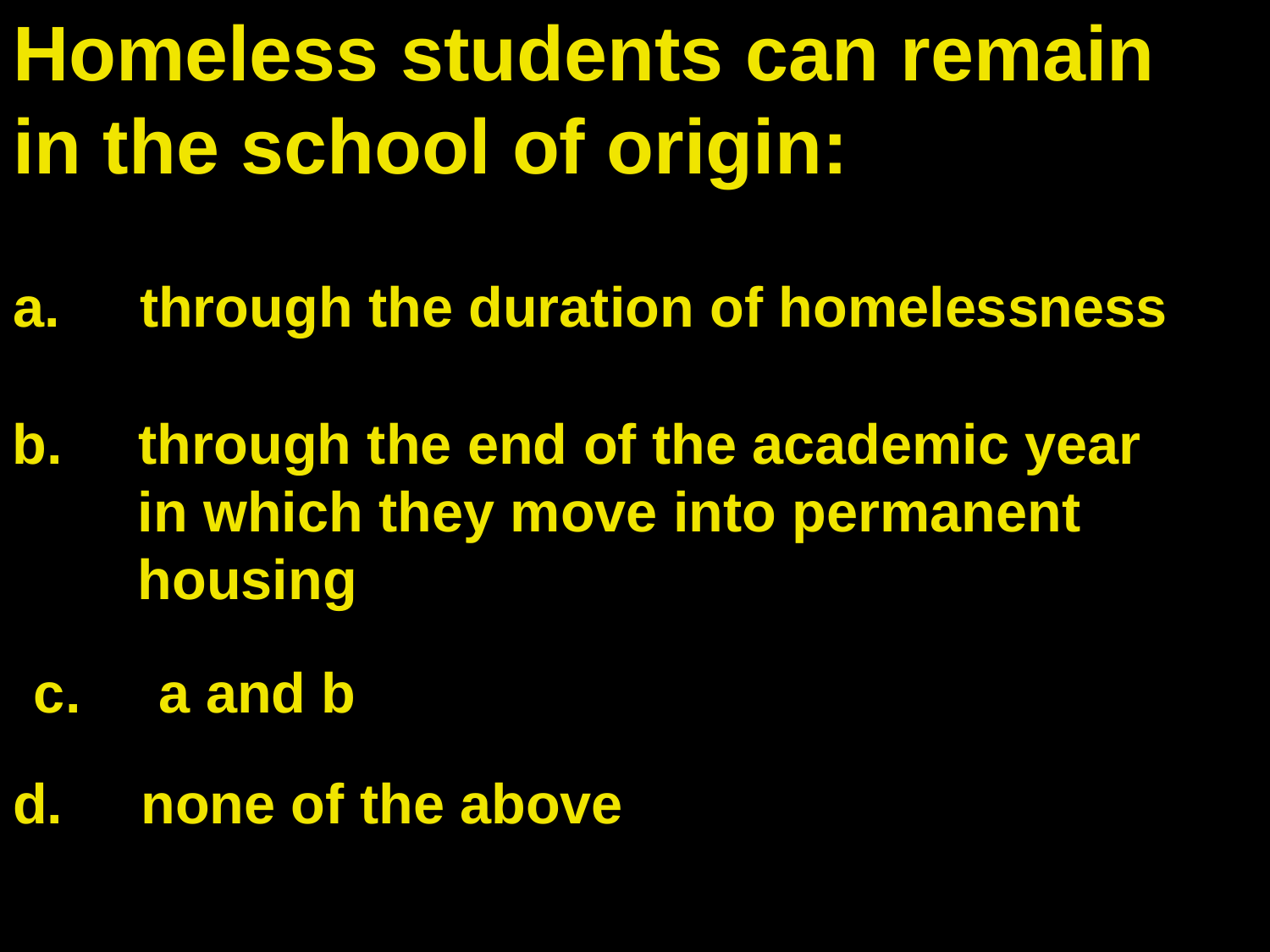

# Homeless students can remain in the school of origin:
a.	through the duration of homelessness
    through the end of the academic year
        in which they move into permanent
        housing
c.     a and b
d.     none of the above